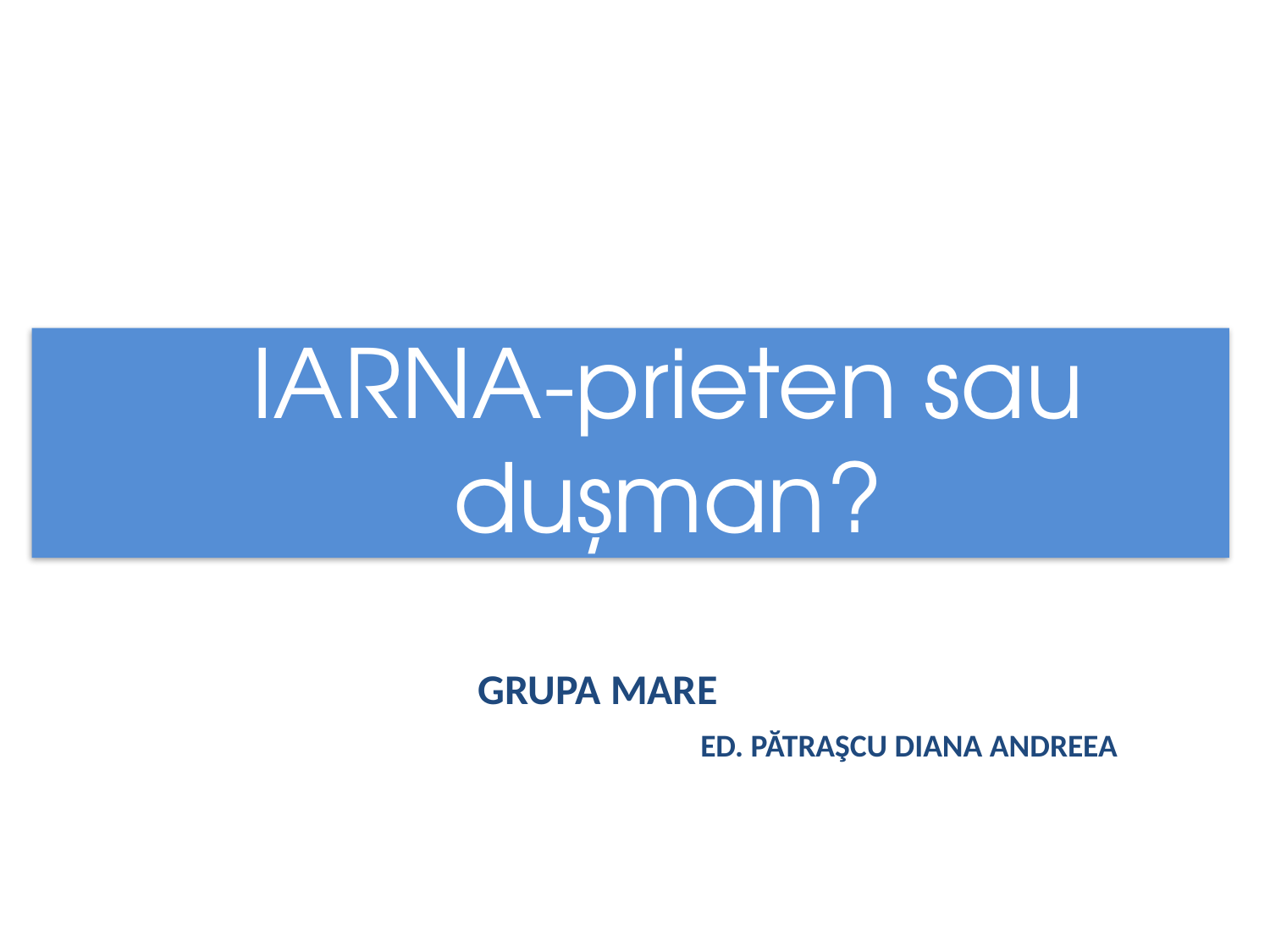

IARNA-prieten sau duşman?

GRUPA MARE
ED. PĂTRAŞCU DIANA ANDREEA